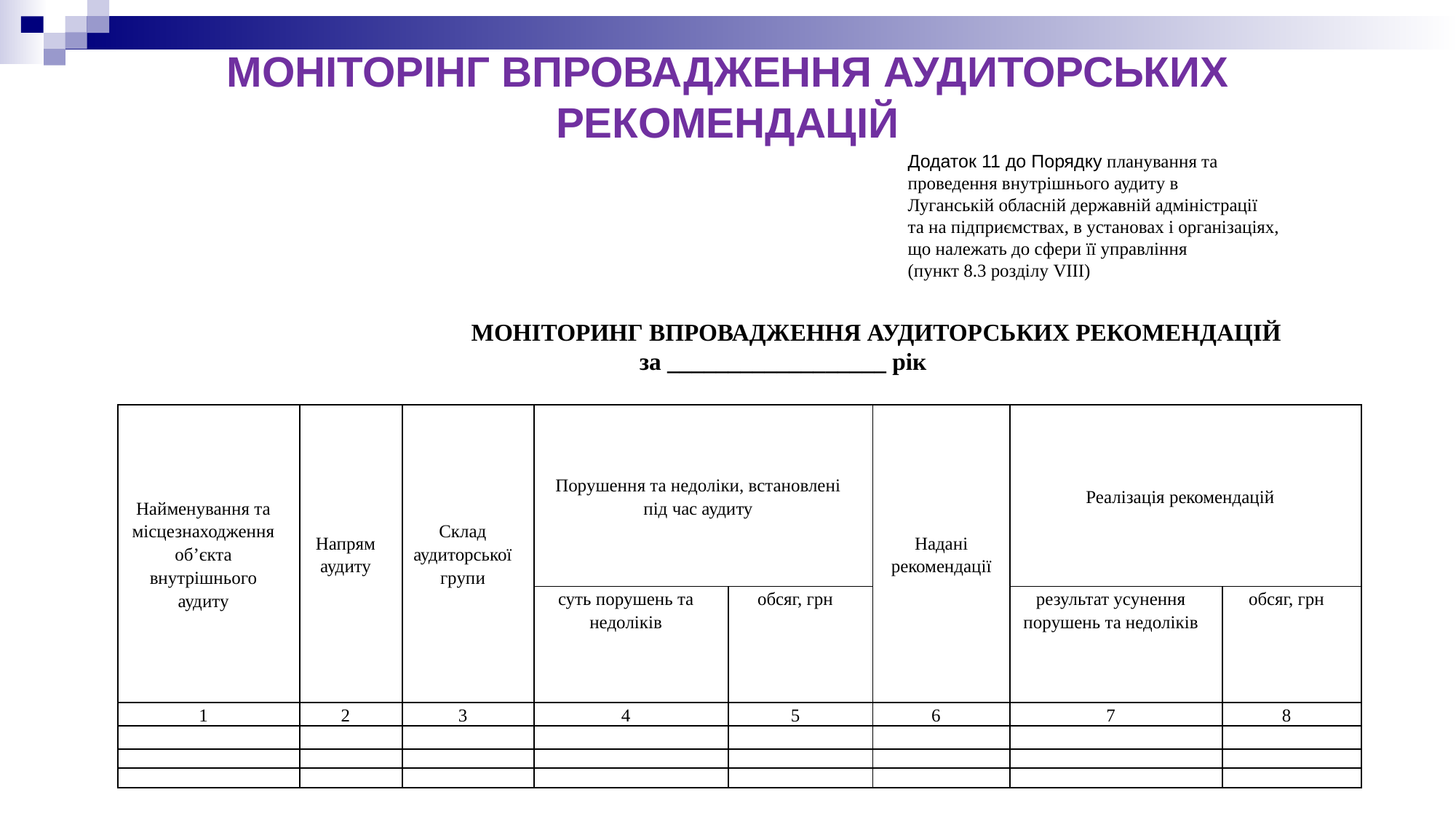

# МОНІТОРІНГ ВПРОВАДЖЕННЯ АУДИТОРСЬКИХ РЕКОМЕНДАЦІЙ
Додаток 11 до Порядку планування та
проведення внутрішнього аудиту в
Луганській обласній державній адміністрації
та на підприємствах, в установах і організаціях,
що належать до сфери її управління
(пункт 8.3 розділу VІІІ)

МОНІТОРИНГ ВПРОВАДЖЕННЯ АУДИТОРСЬКИХ РЕКОМЕНДАЦІЙ
                         за __________________ рік

| Найменування та місцезнаходження об’єкта внутрішнього аудиту | Напрям аудиту | Склад аудиторської групи | Порушення та недоліки, встановлені під час аудиту |  | Надані рекомендації | Реалізація рекомендацій |  |
| --- | --- | --- | --- | --- | --- | --- | --- |
|  |  |  | суть порушень та недоліків | обсяг, грн |  | результат усунення порушень та недоліків | обсяг, грн |
| 1 | 2 | 3 | 4 | 5 | 6 | 7 | 8 |
|  |  |  |  |  |  |  |  |
|  |  |  |  |  |  |  |  |
|  |  |  |  |  |  |  |  |